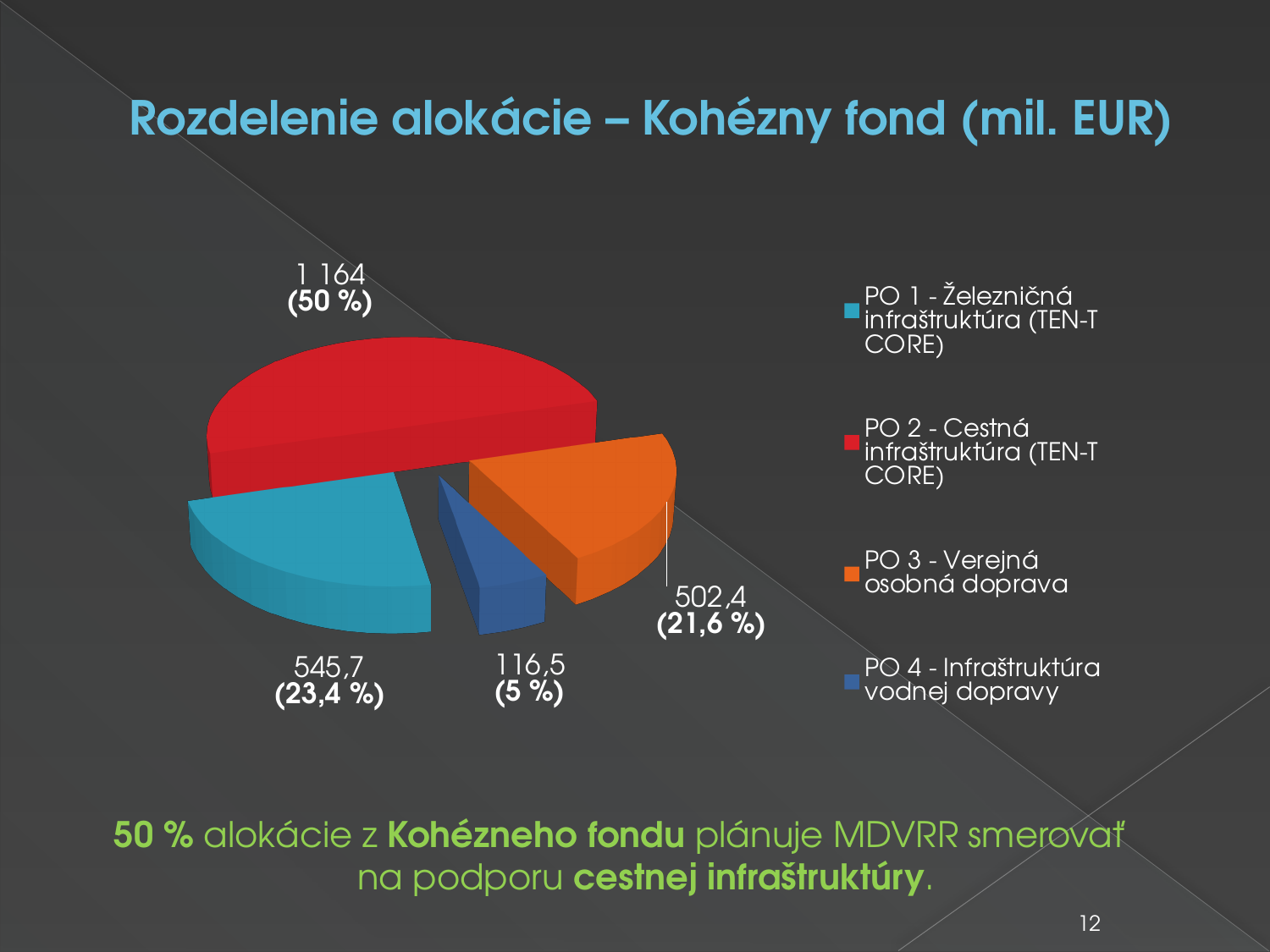

# Rozdelenie alokácie – Kohézny fond (mil. EUR)

[unsupported chart]

50 % alokácie z Kohézneho fondu plánuje MDVRR smerovať na podporu cestnej infraštruktúry.
12